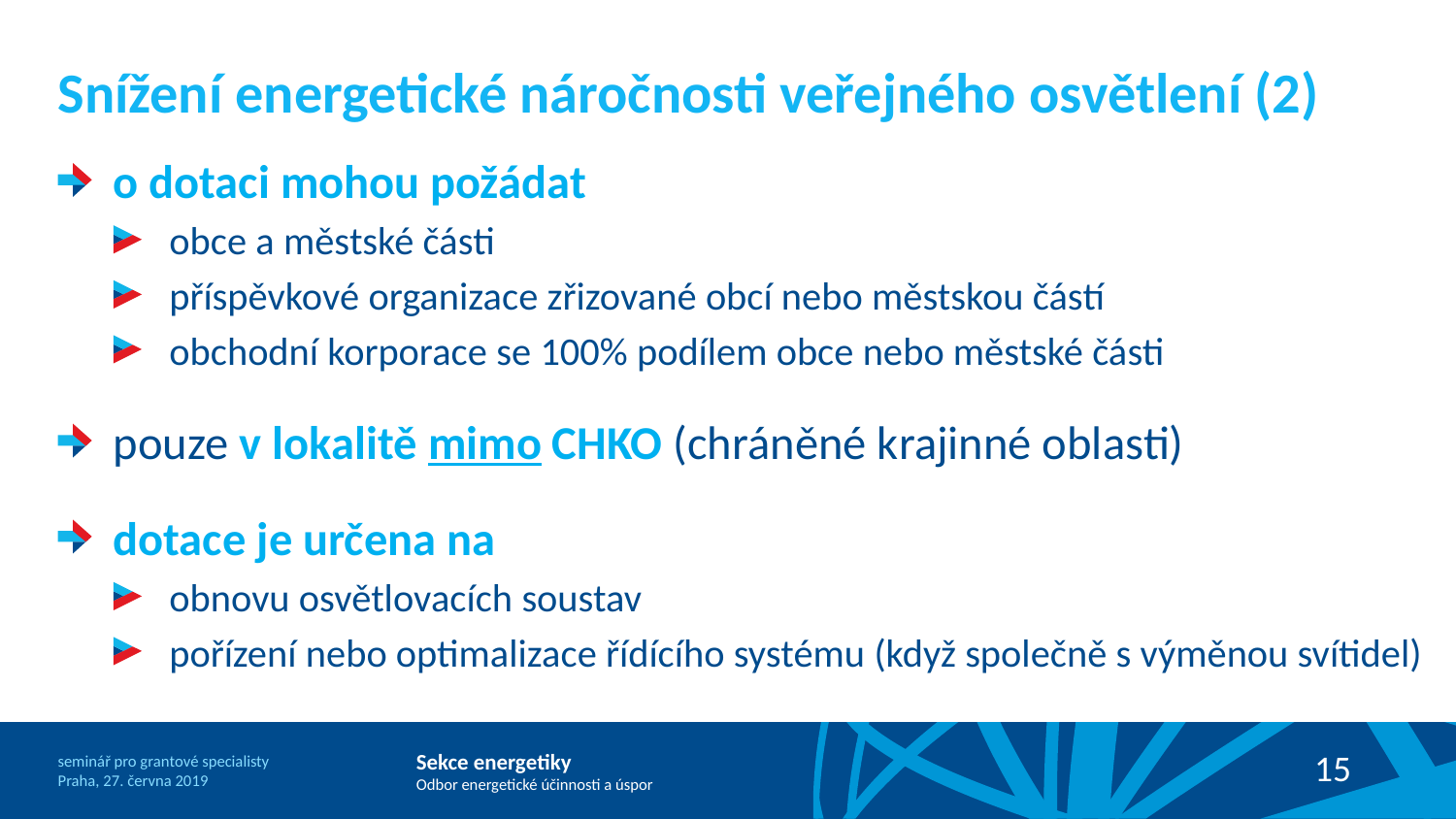

# Snížení energetické náročnosti veřejného osvětlení (2)
o dotaci mohou požádat
obce a městské části
příspěvkové organizace zřizované obcí nebo městskou částí
obchodní korporace se 100% podílem obce nebo městské části

pouze v lokalitě mimo CHKO (chráněné krajinné oblasti)

dotace je určena na
obnovu osvětlovacích soustav
pořízení nebo optimalizace řídícího systému (když společně s výměnou svítidel)